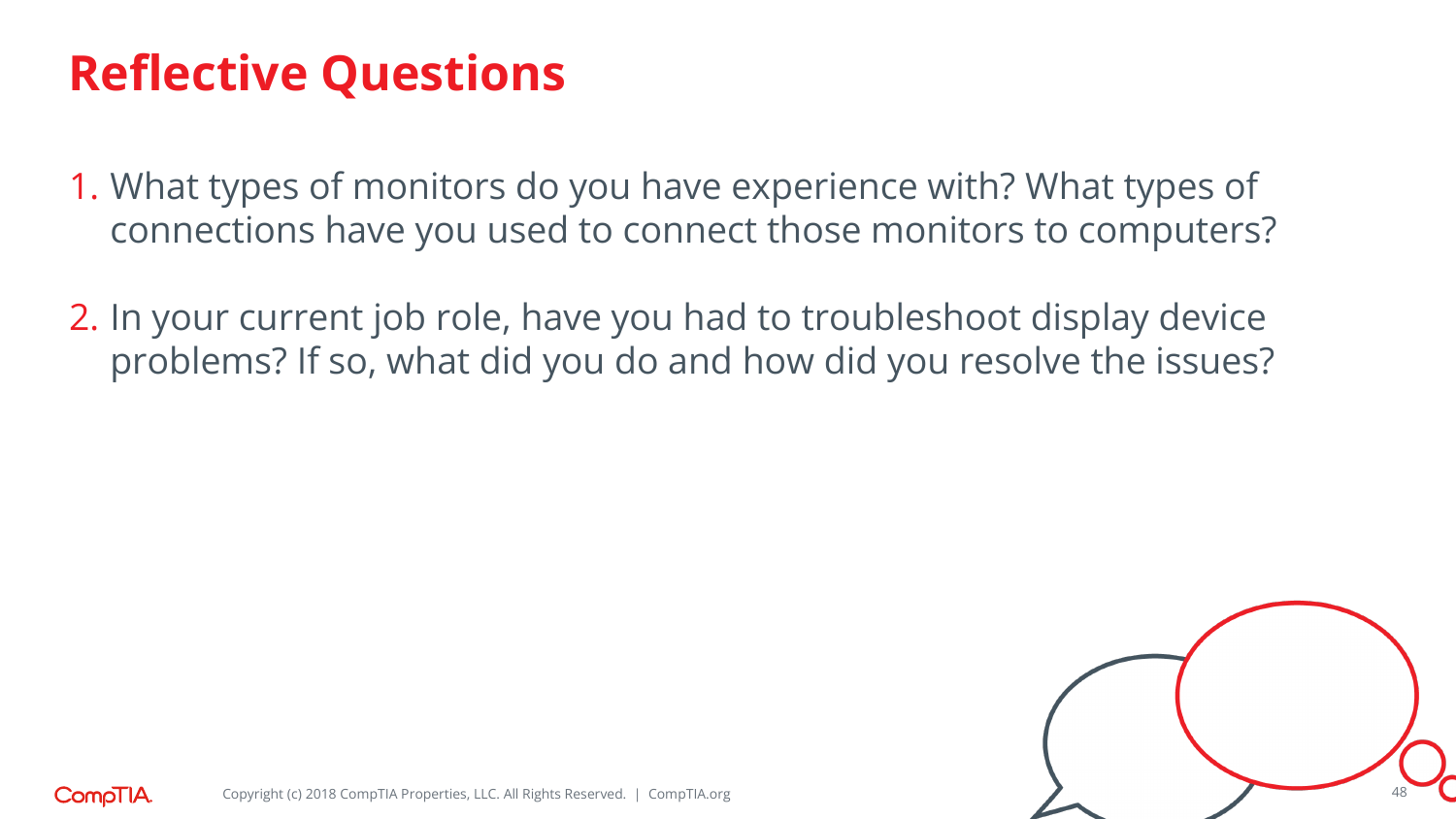

What types of monitors do you have experience with? What types of connections have you used to connect those monitors to computers?
In your current job role, have you had to troubleshoot display device problems? If so, what did you do and how did you resolve the issues?
48